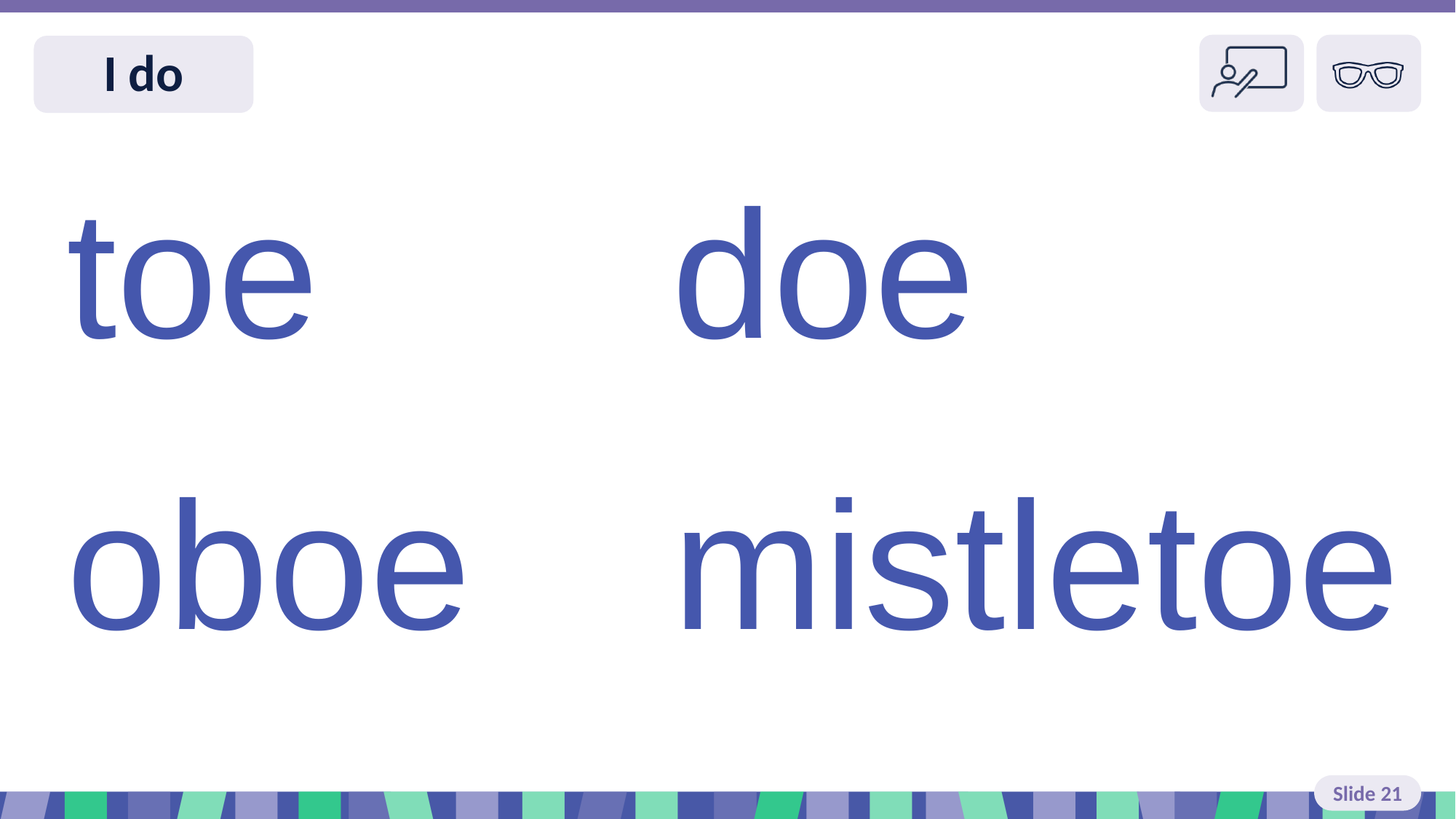

Slide 21 I do
toe       doe
oboe    mistletoe